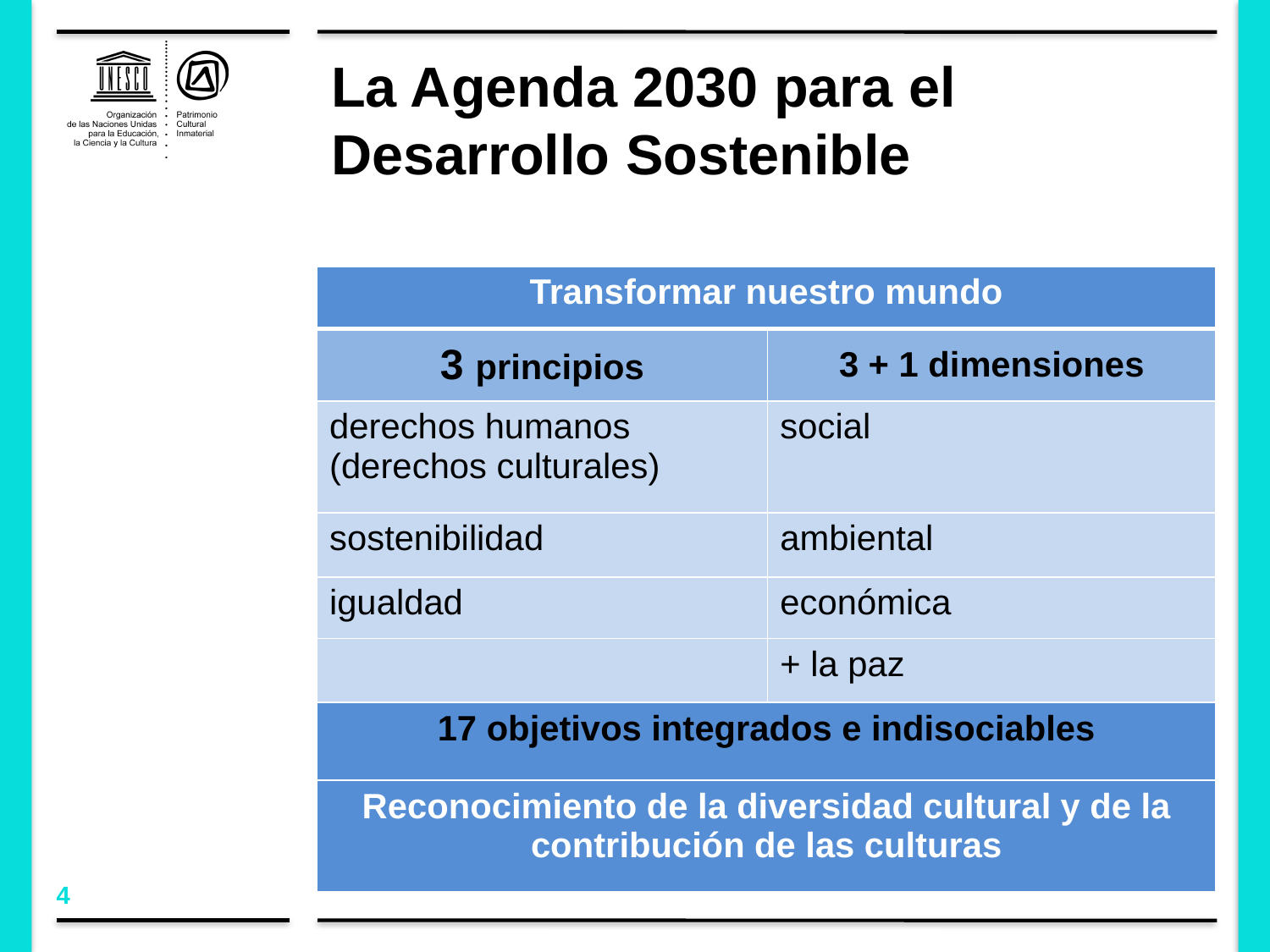

# La Agenda 2030 para el Desarrollo Sostenible
| Transformar nuestro mundo |  |
| --- | --- |
| 3 principios | 3 + 1 dimensiones |
| derechos humanos (derechos culturales) | social |
| sostenibilidad | ambiental |
| igualdad | económica |
|  | + la paz |
| 17 objetivos integrados e indisociables |  |
| Reconocimiento de la diversidad cultural y de la contribución de las culturas |  |